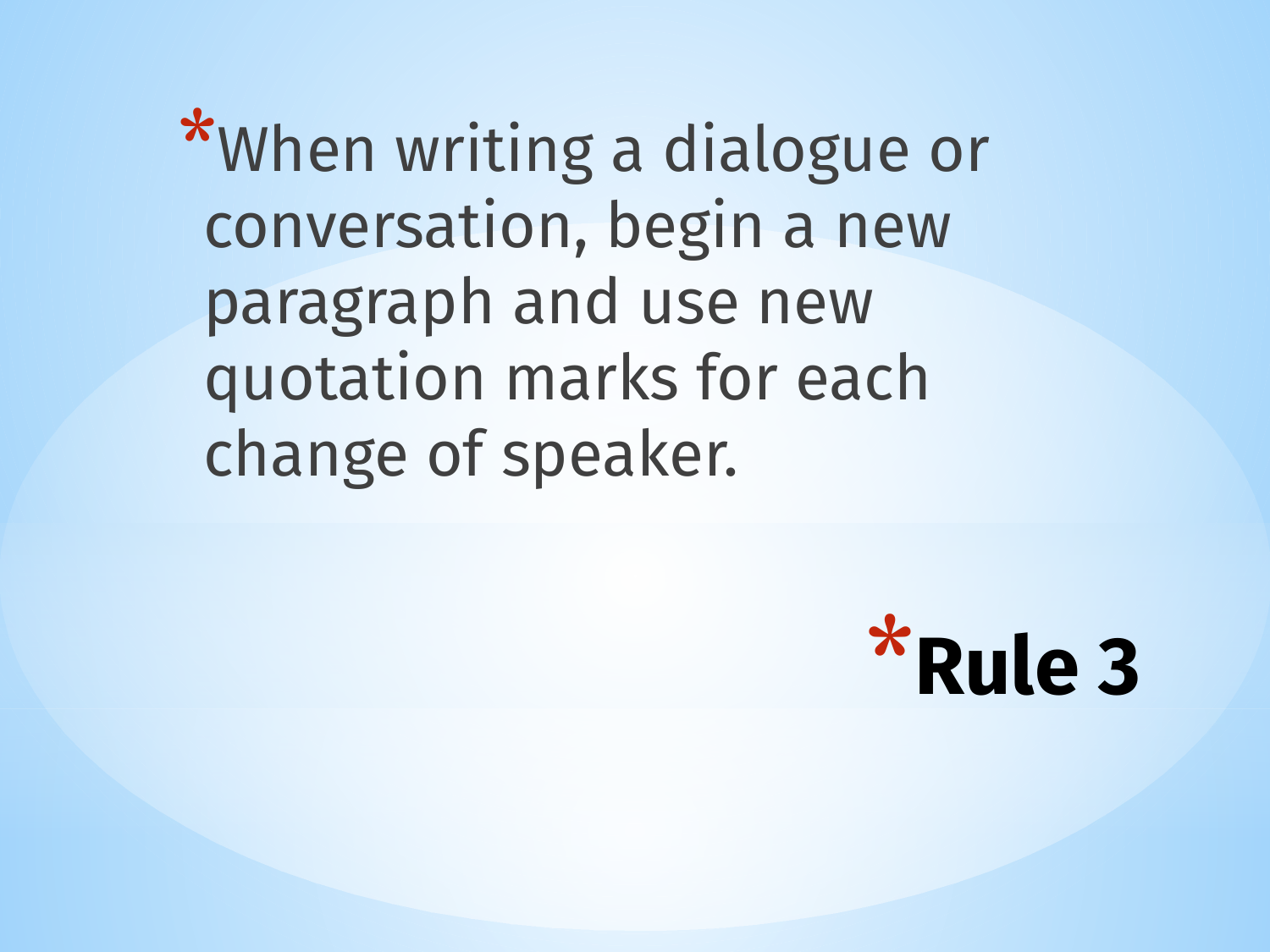

When writing a dialogue or conversation, begin a new paragraph and use new quotation marks for each change of speaker.

# Rule 3